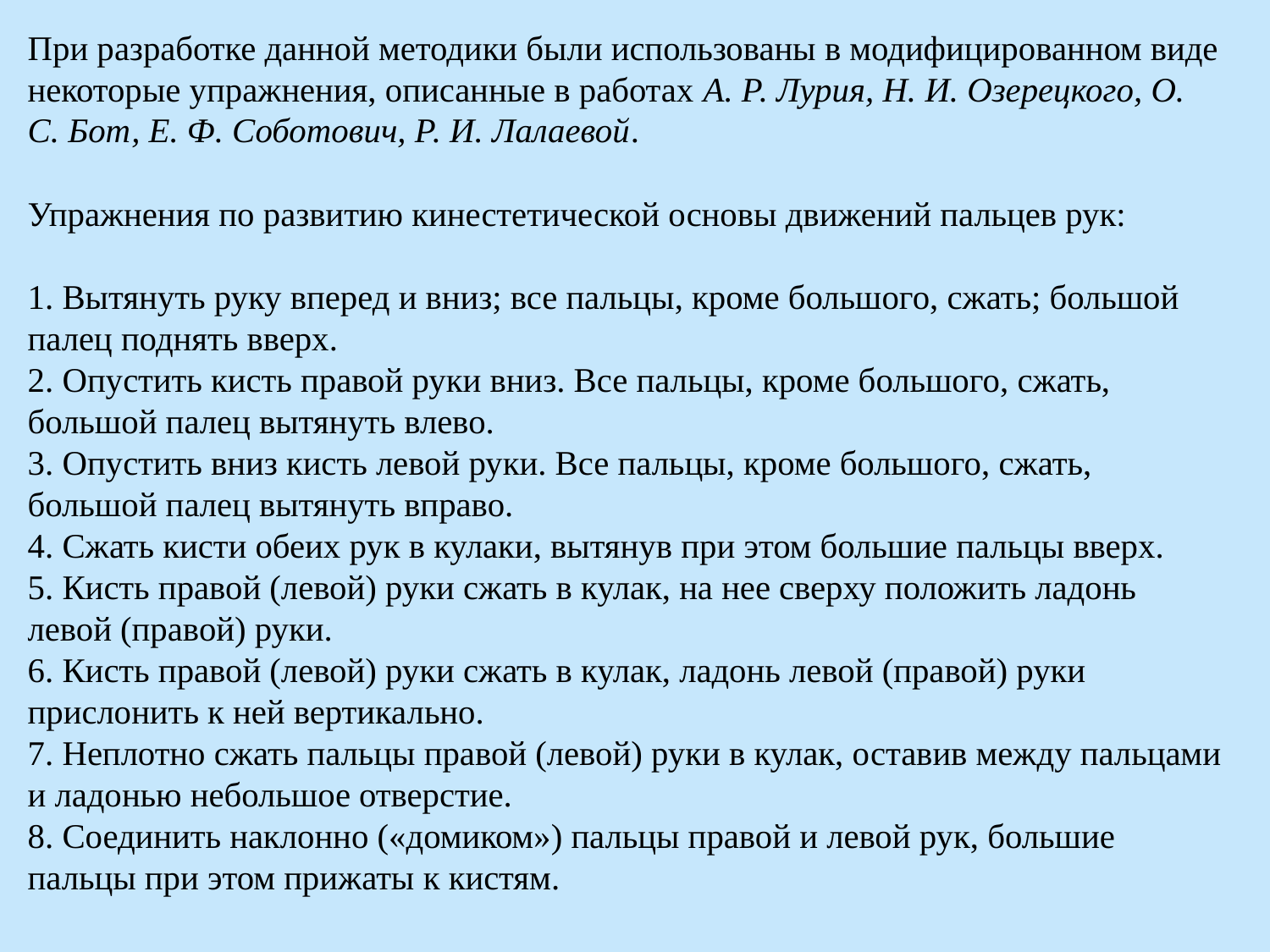

# При разработке данной методики были использованы в модифицированном виде некоторые упражнения, описанные в работах А. Р. Лурия, Н. И. Озерецкого, О. С. Бот, Е. Ф. Соботович, Р. И. Лалаевой. Упражнения по развитию кинестетической основы движений пальцев рук: 1. Вытянуть руку вперед и вниз; все пальцы, кроме большого, сжать; большой палец поднять вверх. 2. Опустить кисть правой руки вниз. Все пальцы, кроме большого, сжать, большой палец вытянуть влево. 3. Опустить вниз кисть левой руки. Все пальцы, кроме большого, сжать, большой палец вытянуть вправо. 4. Сжать кисти обеих рук в кулаки, вытянув при этом большие пальцы вверх. 5. Кисть правой (левой) руки сжать в кулак, на нее сверху положить ладонь левой (правой) руки. 6. Кисть правой (левой) руки сжать в кулак, ладонь левой (правой) руки прислонить к ней вертикально. 7. Неплотно сжать пальцы правой (левой) руки в кулак, оставив между пальцами и ладонью небольшое отверстие. 8. Соединить наклонно («домиком») пальцы правой и левой рук, большие пальцы при этом прижаты к кистям.